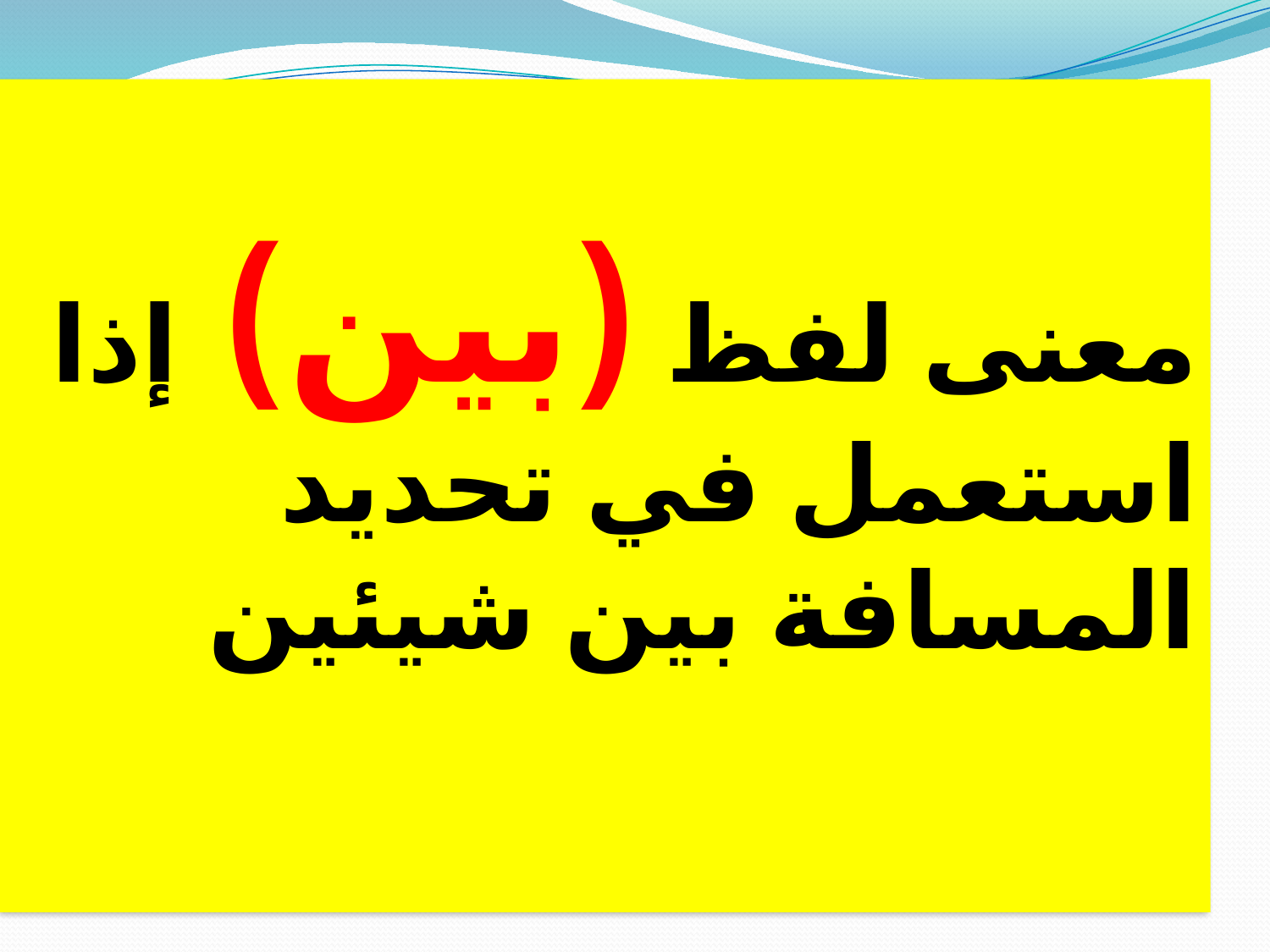

معنى لفظ (بين) إذا استعمل في تحديد المسافة بين شيئين